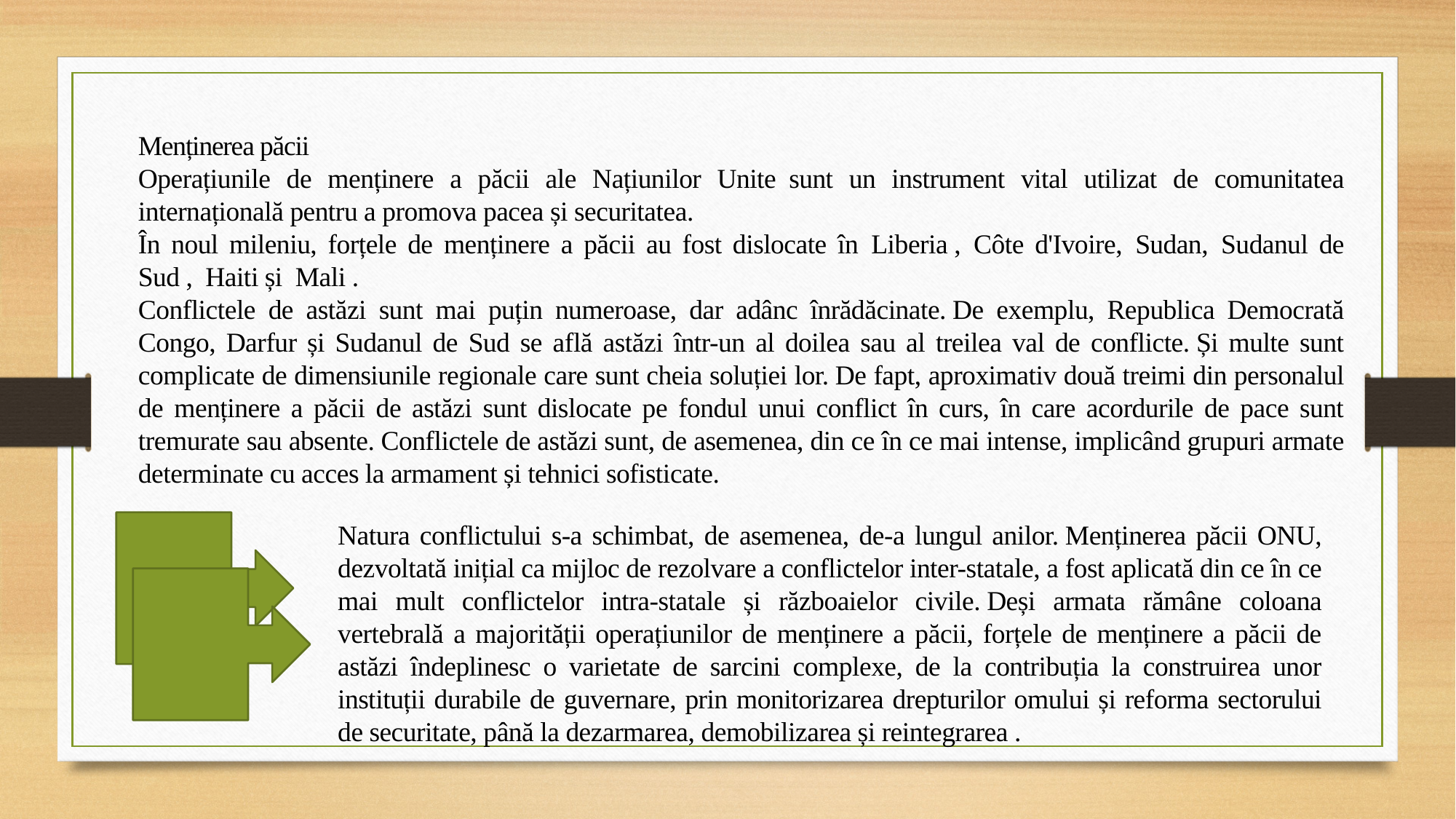

Menținerea păcii
Operațiunile de menținere a păcii ale Națiunilor Unite  sunt un instrument vital utilizat de comunitatea internațională pentru a promova pacea și securitatea.
În noul mileniu, forțele de menținere a păcii au fost dislocate în  Liberia ,  Côte d'Ivoire,  Sudan,  Sudanul de Sud ,  Haiti și  Mali .
Conflictele de astăzi sunt mai puțin numeroase, dar adânc înrădăcinate. De exemplu, Republica Democrată Congo, Darfur și Sudanul de Sud se află astăzi într-un al doilea sau al treilea val de conflicte. Și multe sunt complicate de dimensiunile regionale care sunt cheia soluției lor. De fapt, aproximativ două treimi din personalul de menținere a păcii de astăzi sunt dislocate pe fondul unui conflict în curs, în care acordurile de pace sunt tremurate sau absente. Conflictele de astăzi sunt, de asemenea, din ce în ce mai intense, implicând grupuri armate determinate cu acces la armament și tehnici sofisticate.

Natura conflictului s-a schimbat, de asemenea, de-a lungul anilor. Menținerea păcii ONU, dezvoltată inițial ca mijloc de rezolvare a conflictelor inter-statale, a fost aplicată din ce în ce mai mult conflictelor intra-statale și războaielor civile. Deși armata rămâne coloana vertebrală a majorității operațiunilor de menținere a păcii, forțele de menținere a păcii de astăzi îndeplinesc o varietate de sarcini complexe, de la contribuția la construirea unor instituții durabile de guvernare, prin monitorizarea drepturilor omului și reforma sectorului de securitate, până la dezarmarea, demobilizarea și reintegrarea .